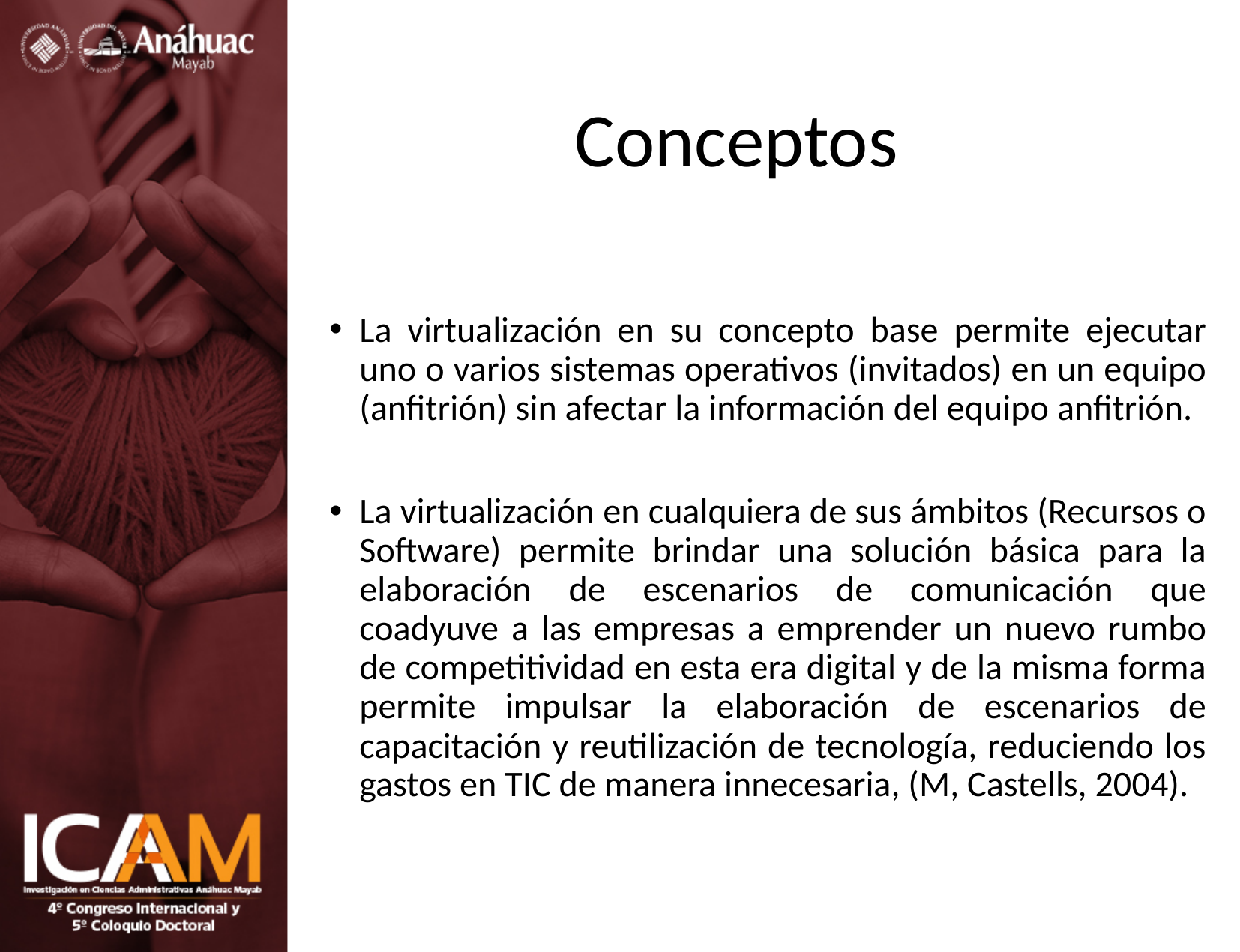

# Conceptos

La virtualización en su concepto base permite ejecutar uno o varios sistemas operativos (invitados) en un equipo (anfitrión) sin afectar la información del equipo anfitrión.

La virtualización en cualquiera de sus ámbitos (Recursos o Software) permite brindar una solución básica para la elaboración de escenarios de comunicación que coadyuve a las empresas a emprender un nuevo rumbo de competitividad en esta era digital y de la misma forma permite impulsar la elaboración de escenarios de capacitación y reutilización de tecnología, reduciendo los gastos en TIC de manera innecesaria, (M, Castells, 2004).